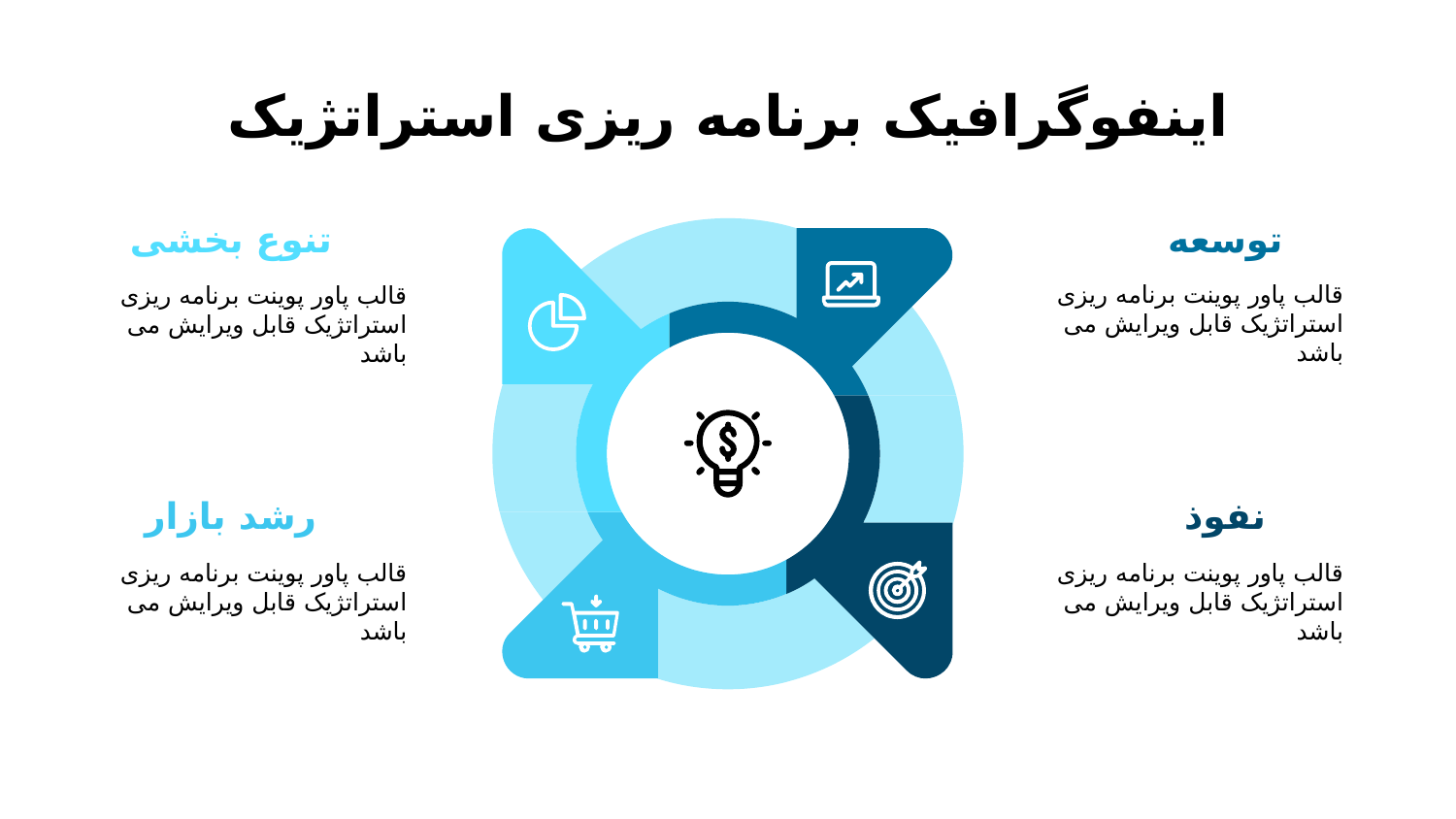

# اینفوگرافیک برنامه ریزی استراتژیک
توسعه
قالب پاور پوینت برنامه ریزی استراتژیک قابل ویرایش می باشد
تنوع بخشی
قالب پاور پوینت برنامه ریزی استراتژیک قابل ویرایش می باشد

نفوذ
قالب پاور پوینت برنامه ریزی استراتژیک قابل ویرایش می باشد
رشد بازار
قالب پاور پوینت برنامه ریزی استراتژیک قابل ویرایش می باشد